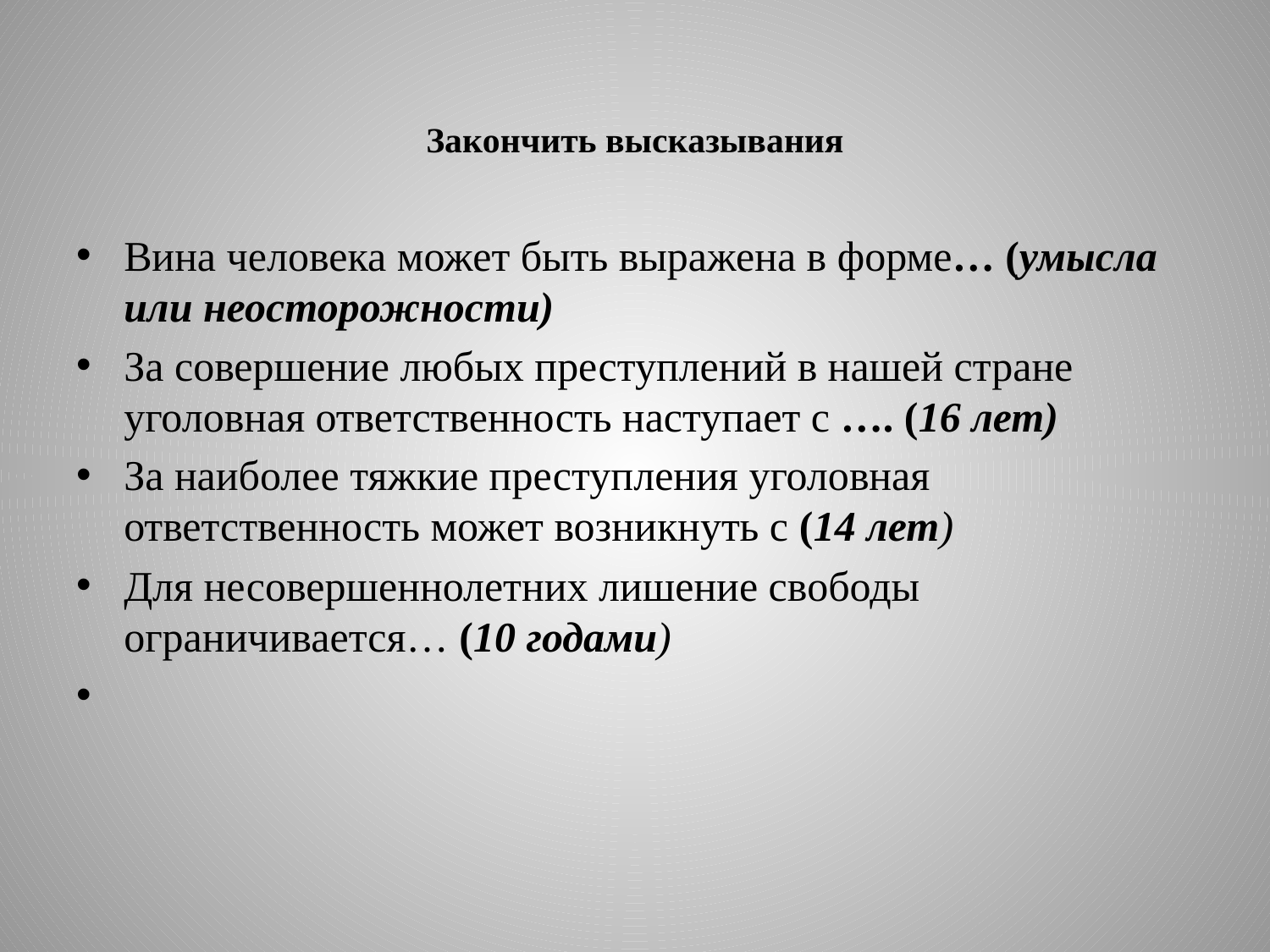

# Закончить высказывания
Вина человека может быть выражена в форме… (умысла или неосторожности)
За совершение любых преступлений в нашей стране уголовная ответственность наступает с …. (16 лет)
За наиболее тяжкие преступления уголовная ответственность может возникнуть с (14 лет)
Для несовершеннолетних лишение свободы ограничивается… (10 годами)